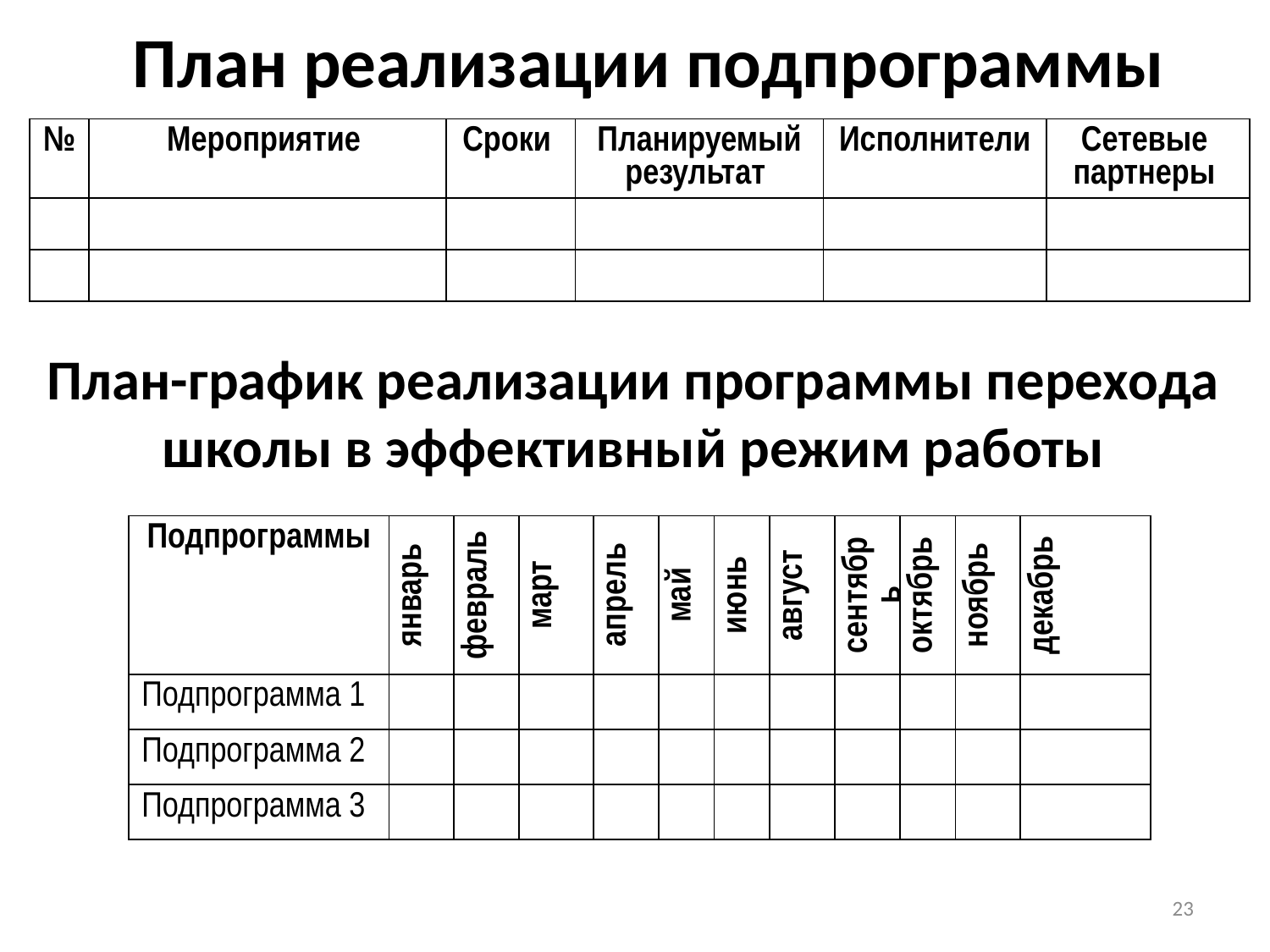

# План реализации подпрограммы
| № | Мероприятие | Сроки | Планируемый результат | Исполнители | Сетевые партнеры |
| --- | --- | --- | --- | --- | --- |
|  |  |  |  |  |  |
|  |  |  |  |  |  |
План-график реализации программы перехода
школы в эффективный режим работы
| Подпрограммы | январь | февраль | март | апрель | май | июнь | август | сентябрь | октябрь | ноябрь | декабрь |
| --- | --- | --- | --- | --- | --- | --- | --- | --- | --- | --- | --- |
| Подпрограмма 1 |  |  |  |  |  |  |  |  |  |  |  |
| Подпрограмма 2 |  |  |  |  |  |  |  |  |  |  |  |
| Подпрограмма 3 |  |  |  |  |  |  |  |  |  |  |  |
23